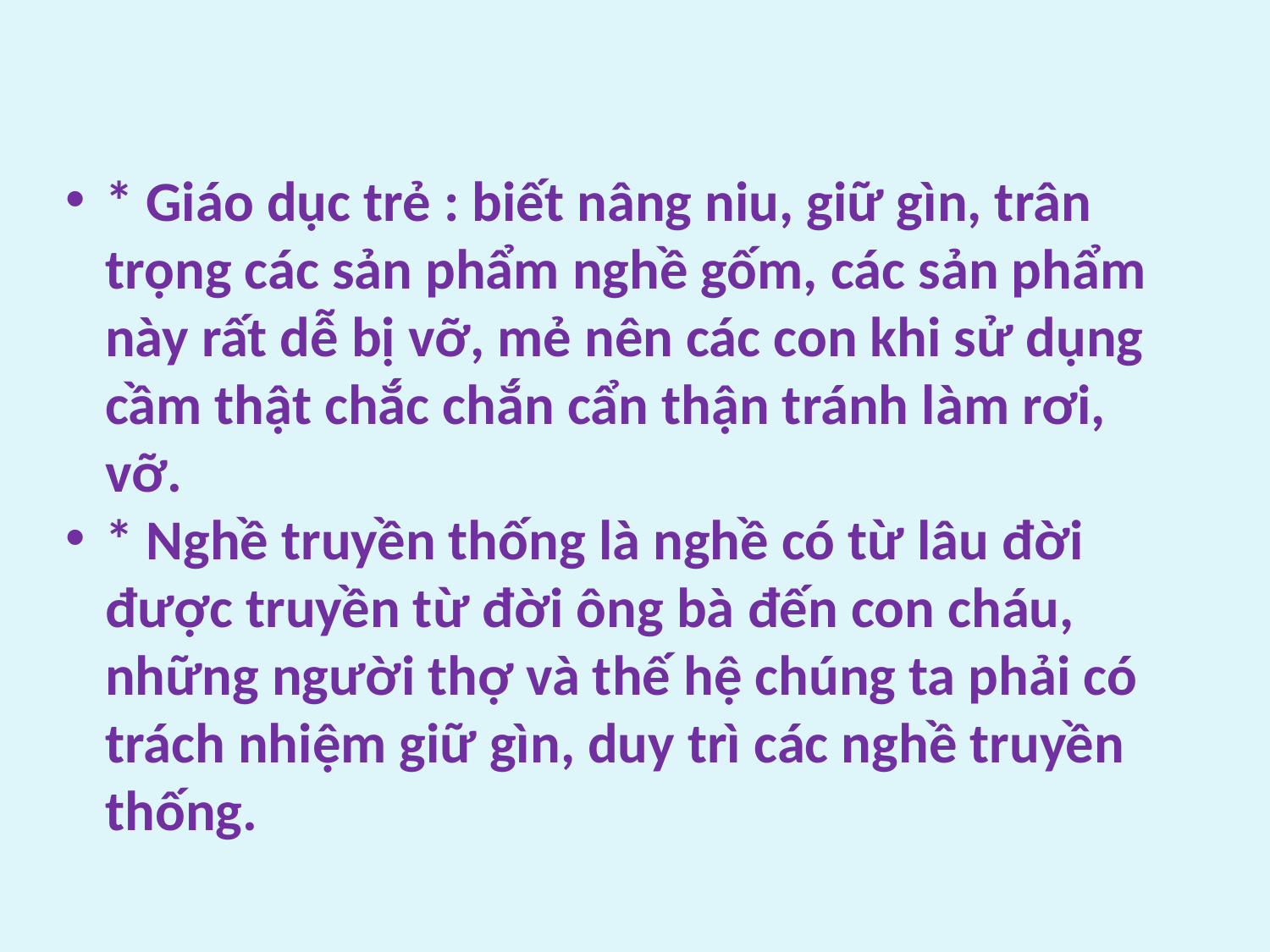

* Giáo dục trẻ : biết nâng niu, giữ gìn, trân trọng các sản phẩm nghề gốm, các sản phẩm này rất dễ bị vỡ, mẻ nên các con khi sử dụng cầm thật chắc chắn cẩn thận tránh làm rơi, vỡ.
* Nghề truyền thống là nghề có từ lâu đời được truyền từ đời ông bà đến con cháu, những người thợ và thế hệ chúng ta phải có trách nhiệm giữ gìn, duy trì các nghề truyền thống.